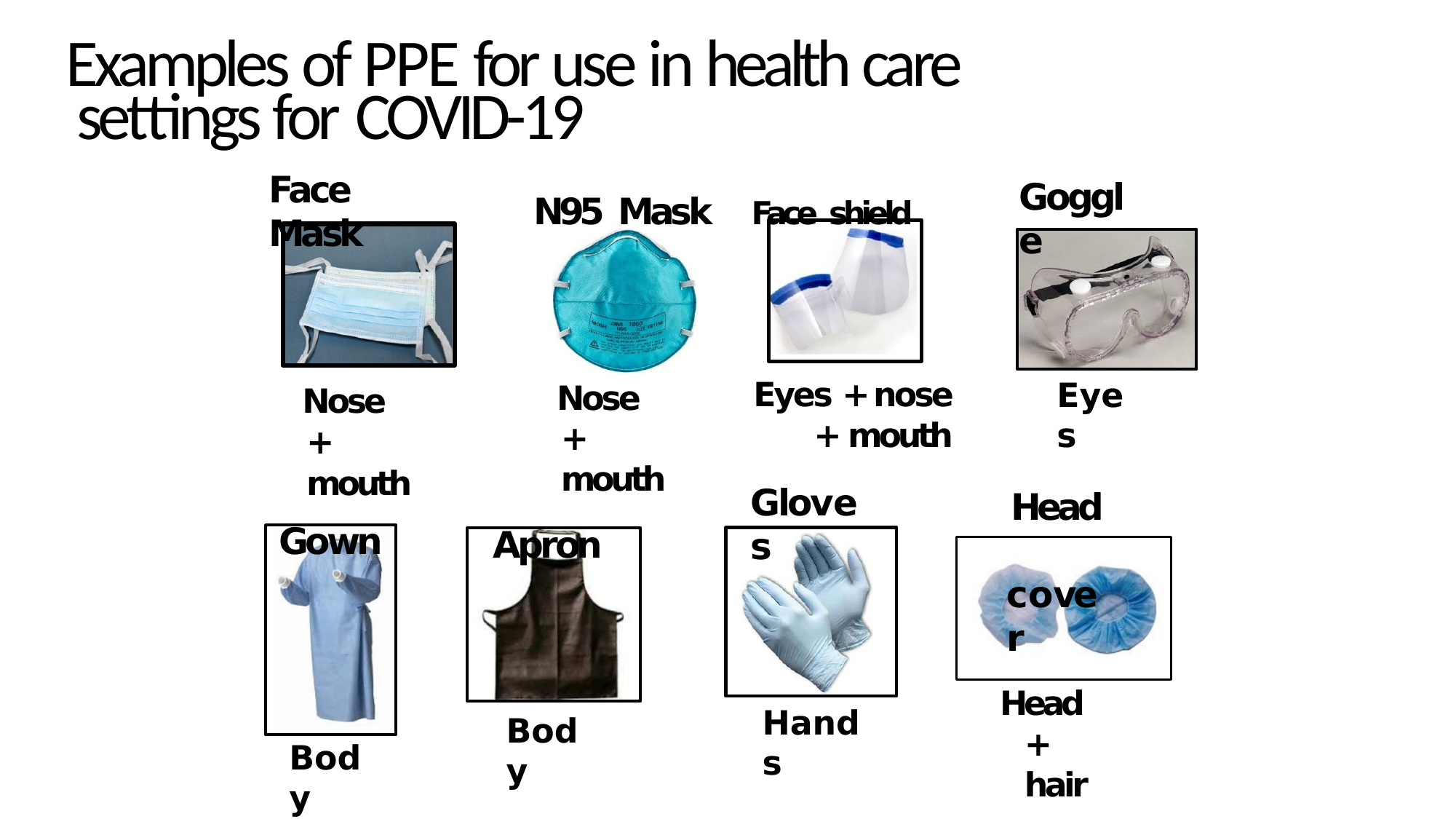

# Examples of PPE for use in health care  settings for COVID-19
Face Mask
N95 Mask	Face shield
Goggle

Eyes + nose +  mouth
Eyes
Nose +  mouth
Apron
Nose +  mouth
Gown
Gloves
Head  cover

Head +  hair
Hands
Body
Body